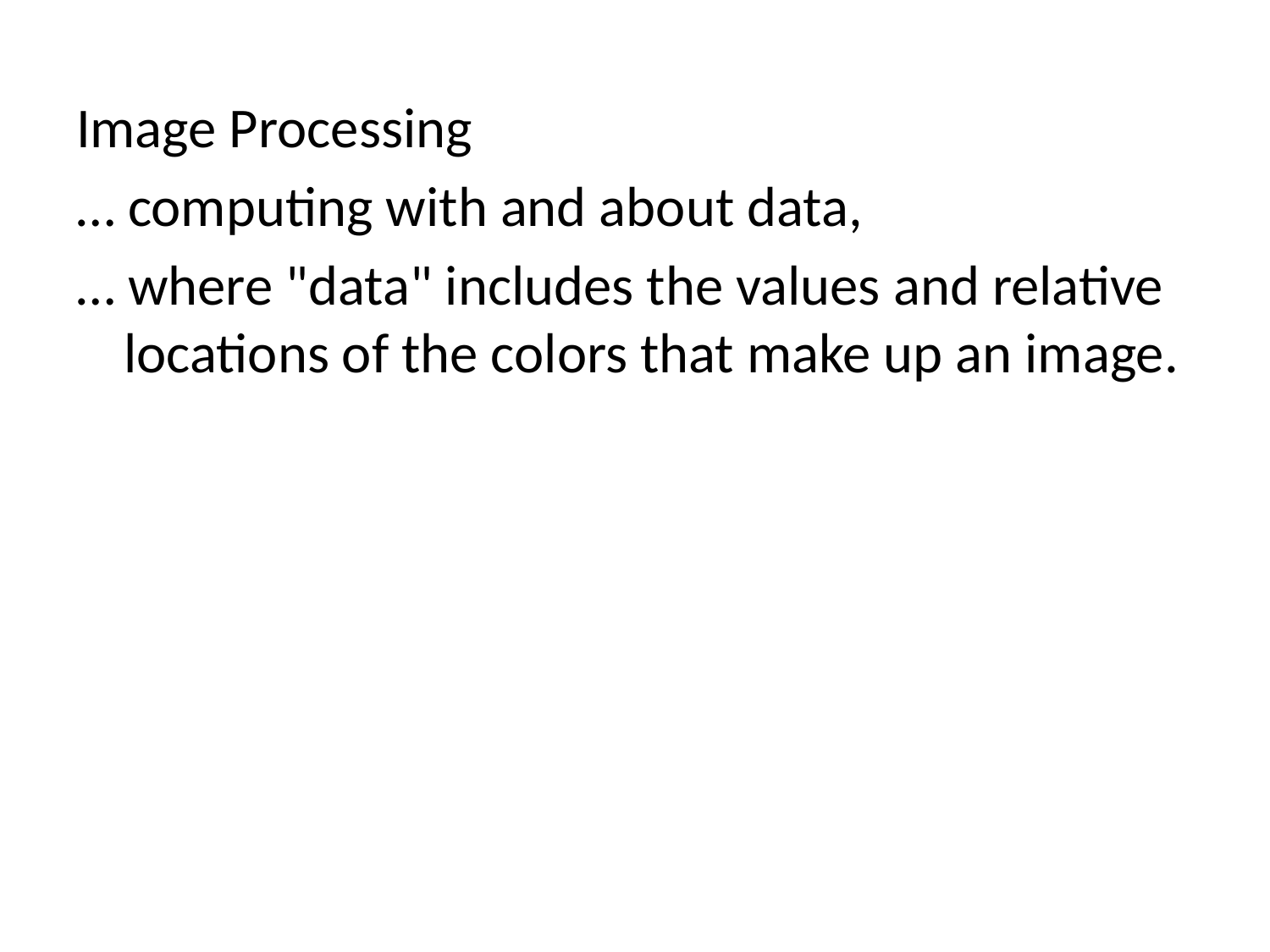

Image Processing
… computing with and about data,
… where "data" includes the values and relative locations of the colors that make up an image.